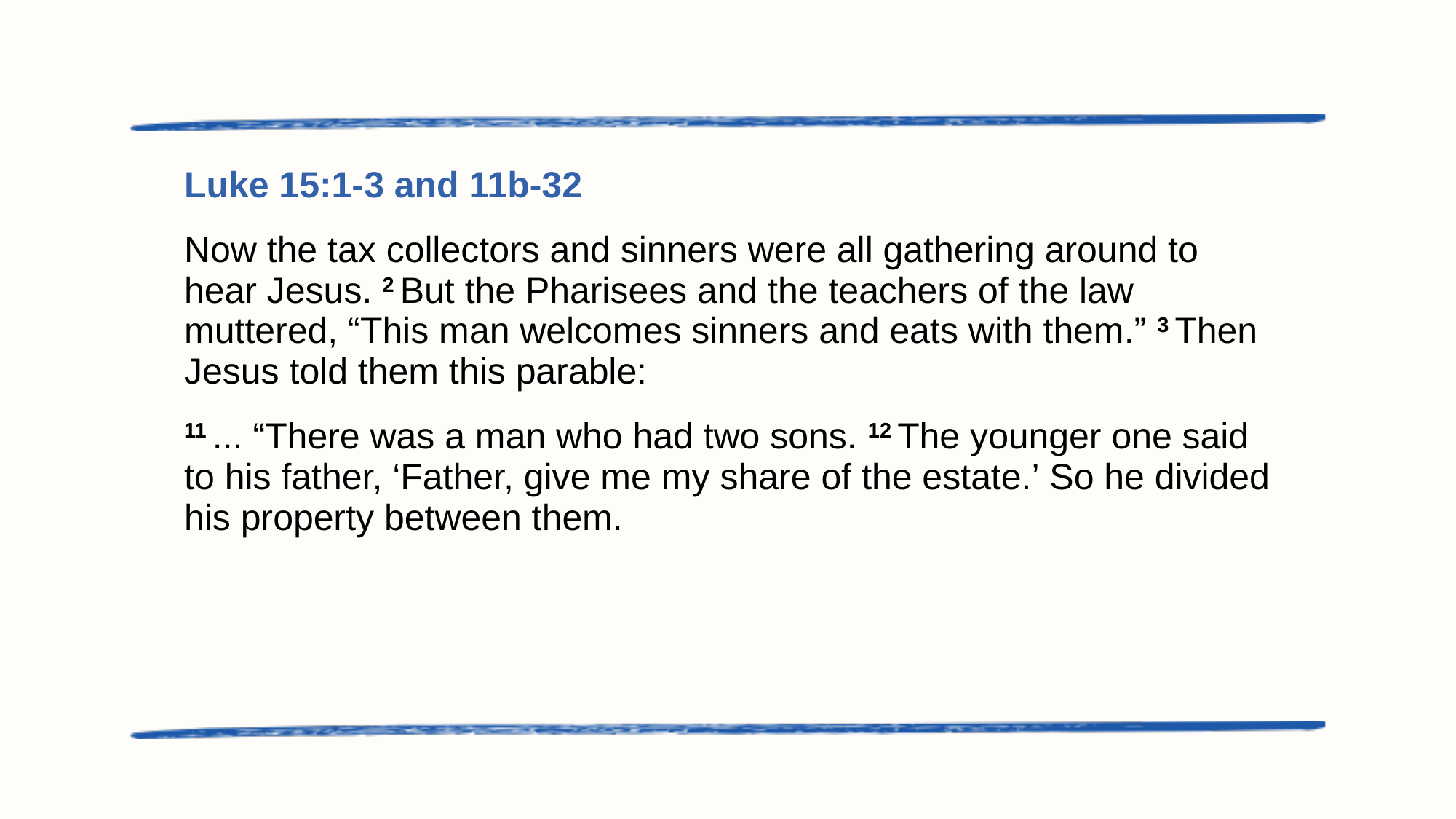

Luke 15:1-3 and 11b-32
Now the tax collectors and sinners were all gathering around to hear Jesus. 2 But the Pharisees and the teachers of the law muttered, “This man welcomes sinners and eats with them.” 3 Then Jesus told them this parable:
11 ... “There was a man who had two sons. 12 The younger one said to his father, ‘Father, give me my share of the estate.’ So he divided his property between them.